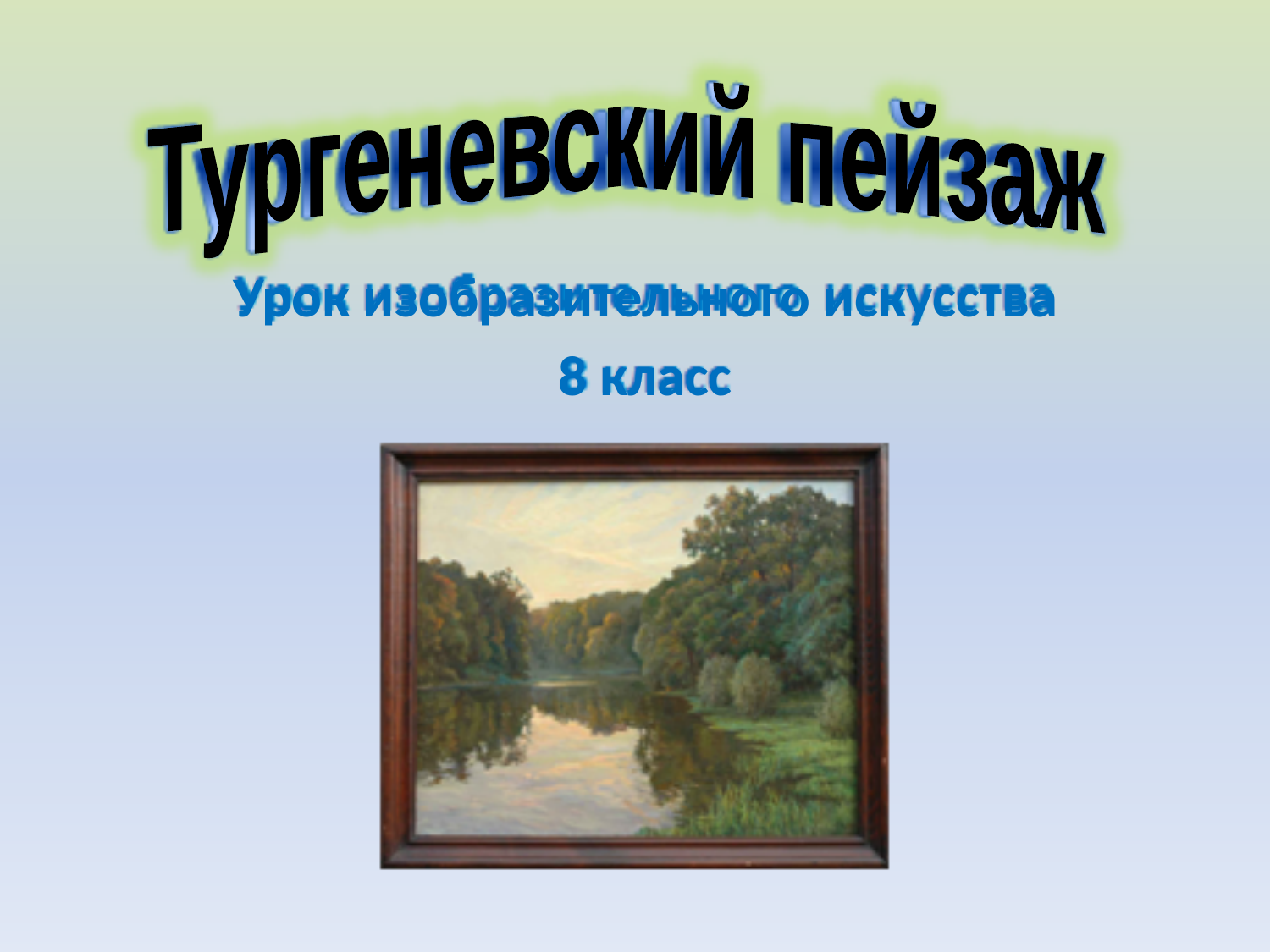

Тургеневский пейзаж
Урок изобразительного искусства
8 класс